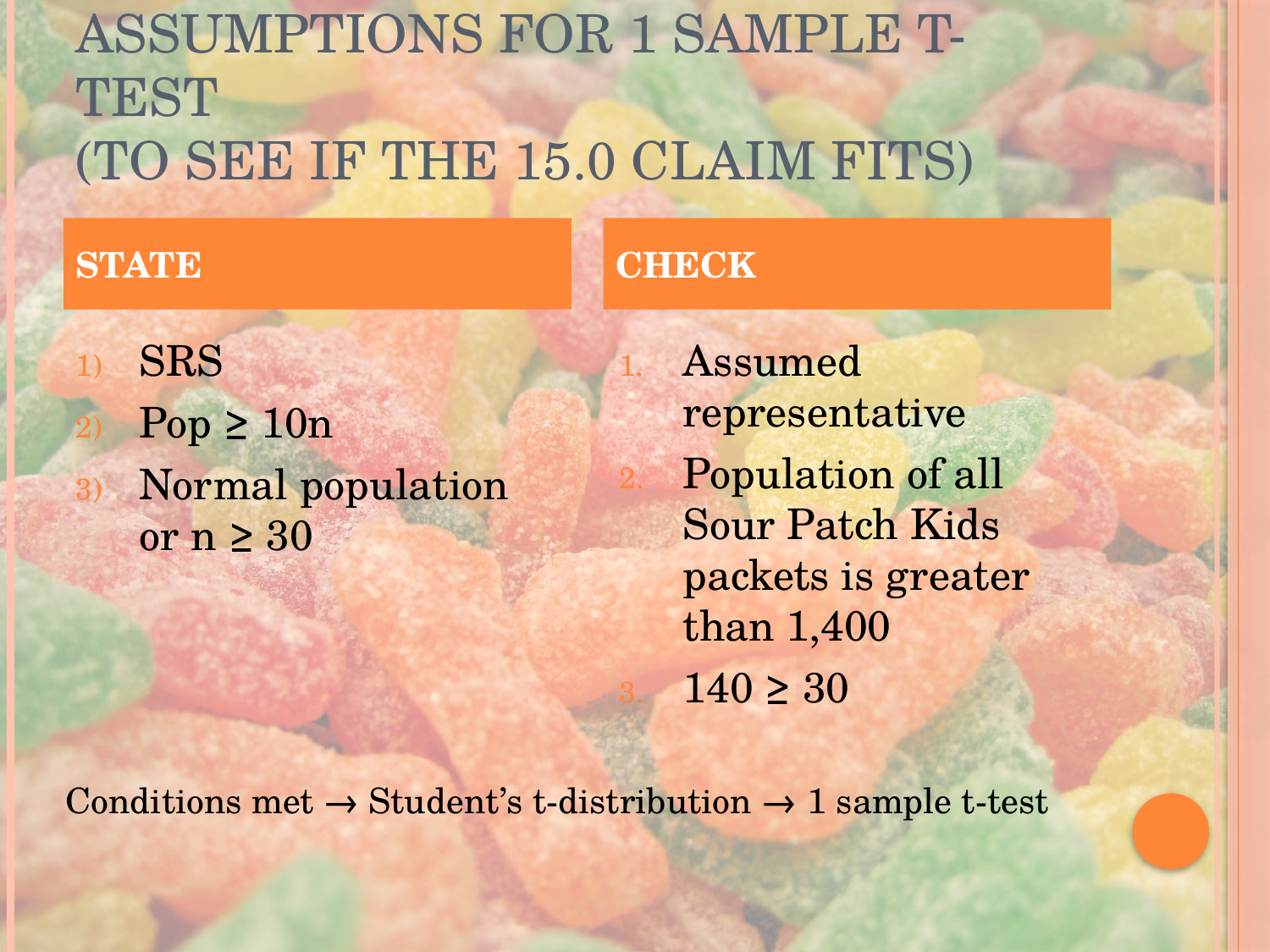

# Assumptions for 1 sample t-test (to see if the 15.0 claim fits)
STATE
CHECK
SRS
Pop ≥ 10n
Normal population or n ≥ 30
Assumed representative
Population of all Sour Patch Kids packets is greater than 1,400
140 ≥ 30

Conditions met → Student’s t-distribution → 1 sample t-test